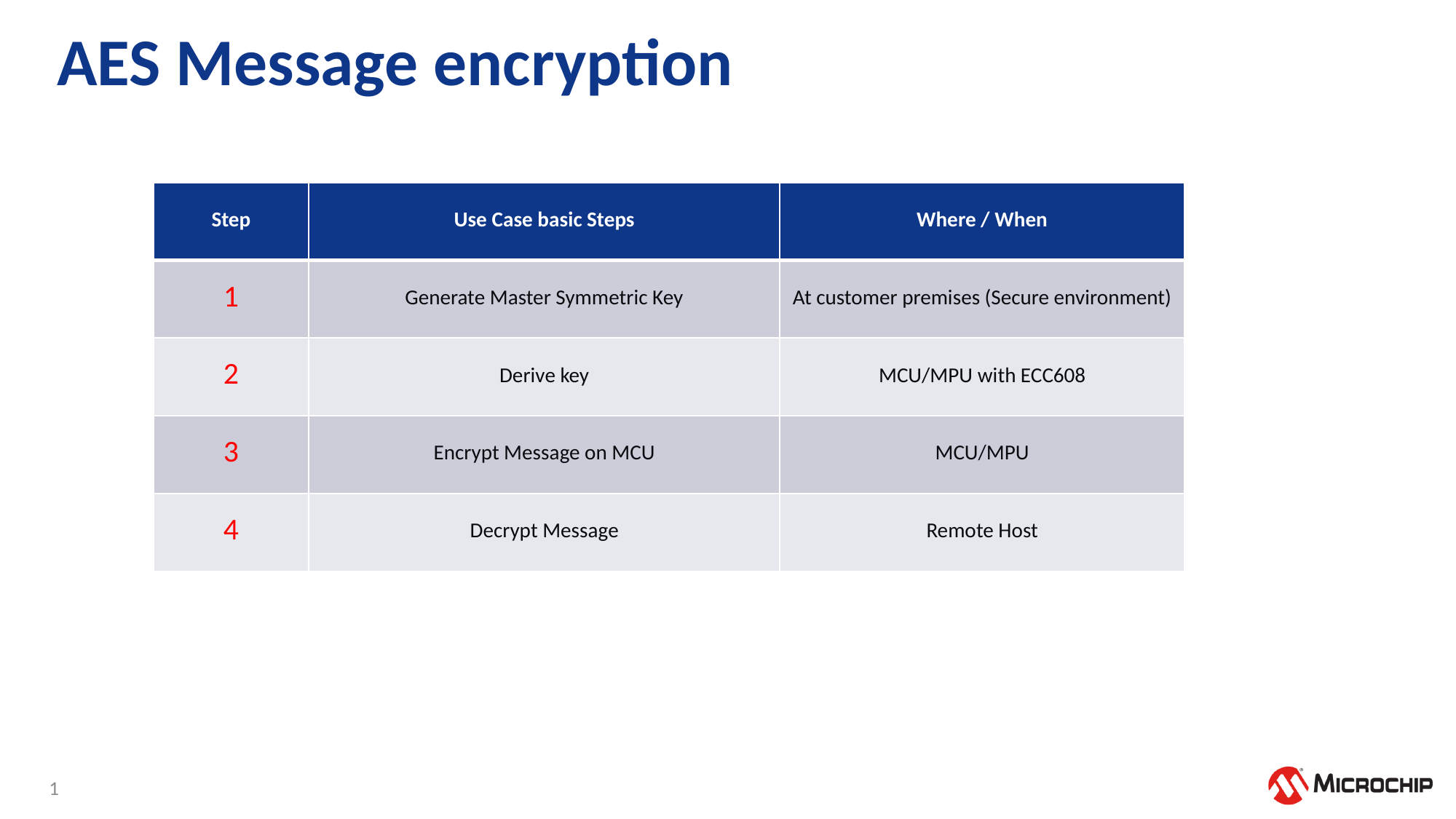

# AES Message encryption
| Step | Use Case basic Steps | Where / When |
| --- | --- | --- |
| 1 | Generate Master Symmetric Key | At customer premises (Secure environment) |
| 2 | Derive key | MCU/MPU with ECC608 |
| 3 | Encrypt Message on MCU | MCU/MPU |
| 4 | Decrypt Message | Remote Host |
1